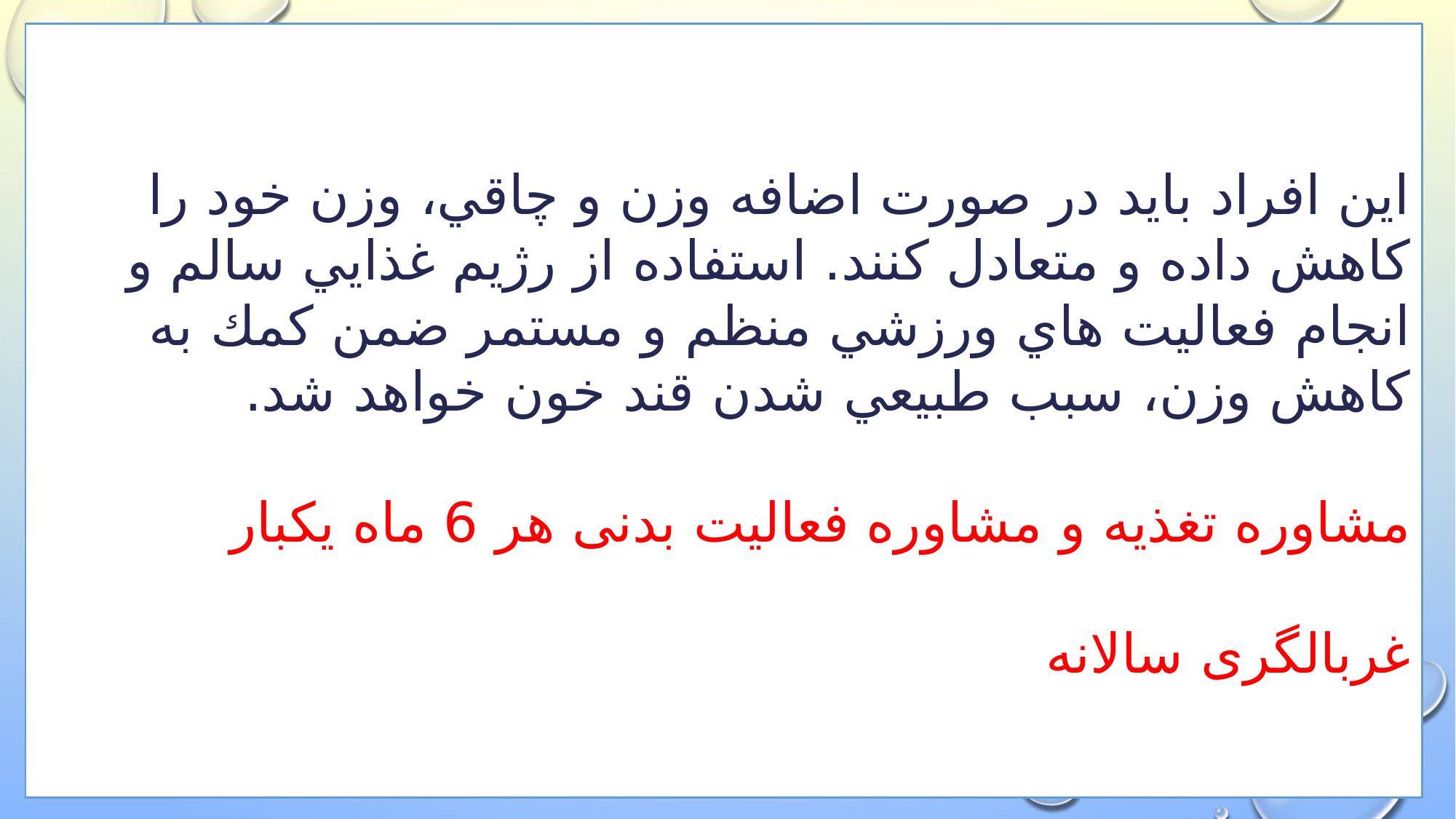

اين افراد بايد در صورت اضافه وزن و چاقي، وزن خود را كاهش داده و متعادل كنند. استفاده از رژيم غذايي سالم و انجام فعاليت هاي ورزشي منظم و مستمر ضمن كمك به كاهش وزن، سبب طبيعي شدن قند خون خواهد شد.

مشاوره تغذیه و مشاوره فعالیت بدنی هر 6 ماه یکبار

غربالگری سالانه
#